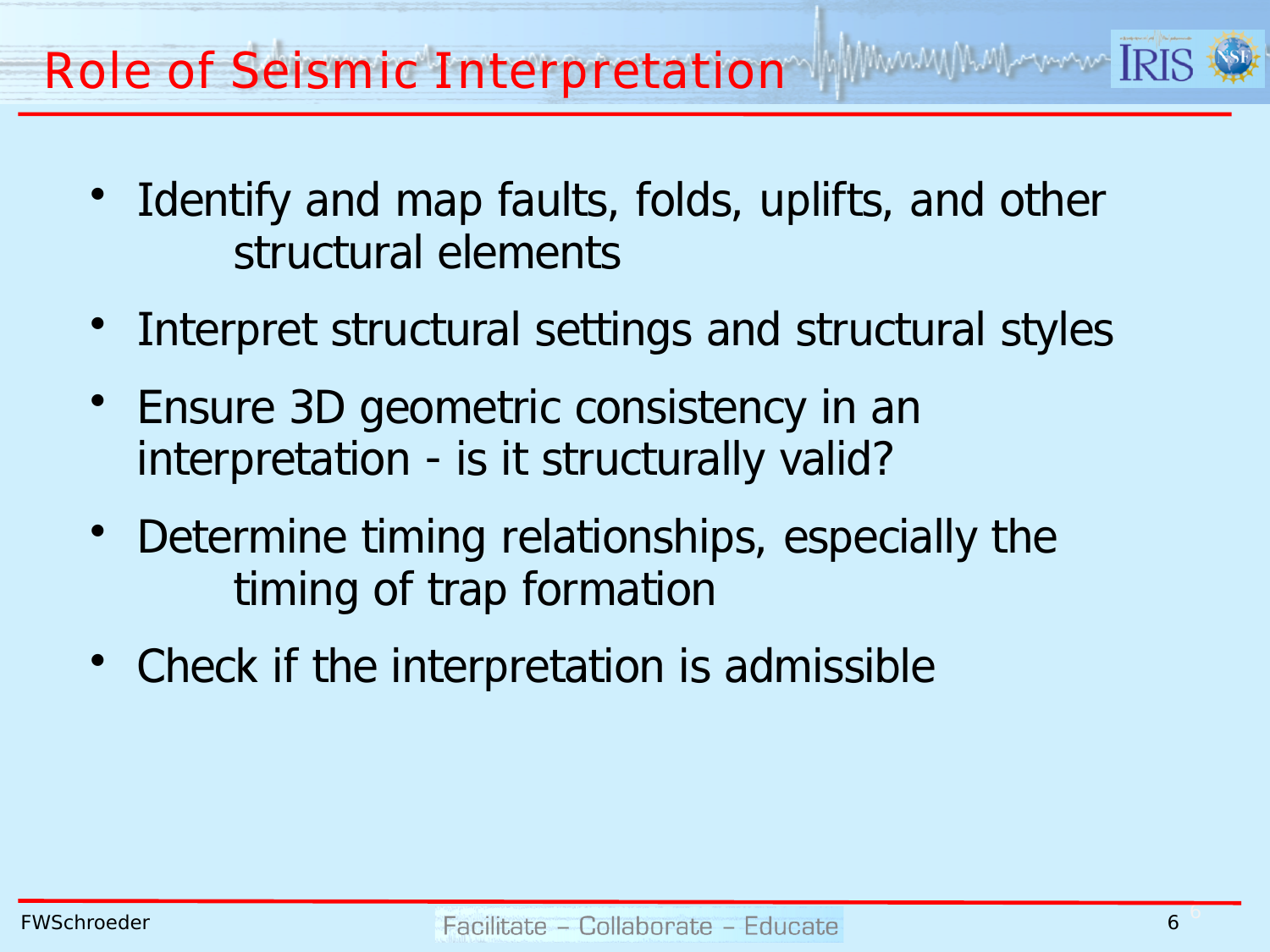

# Role of Seismic Interpretation
Identify and map faults, folds, uplifts, and other 	structural elements
Interpret structural settings and structural styles
Ensure 3D geometric consistency in an 	interpretation - is it structurally valid?
Determine timing relationships, especially the 	timing of trap formation
Check if the interpretation is admissible